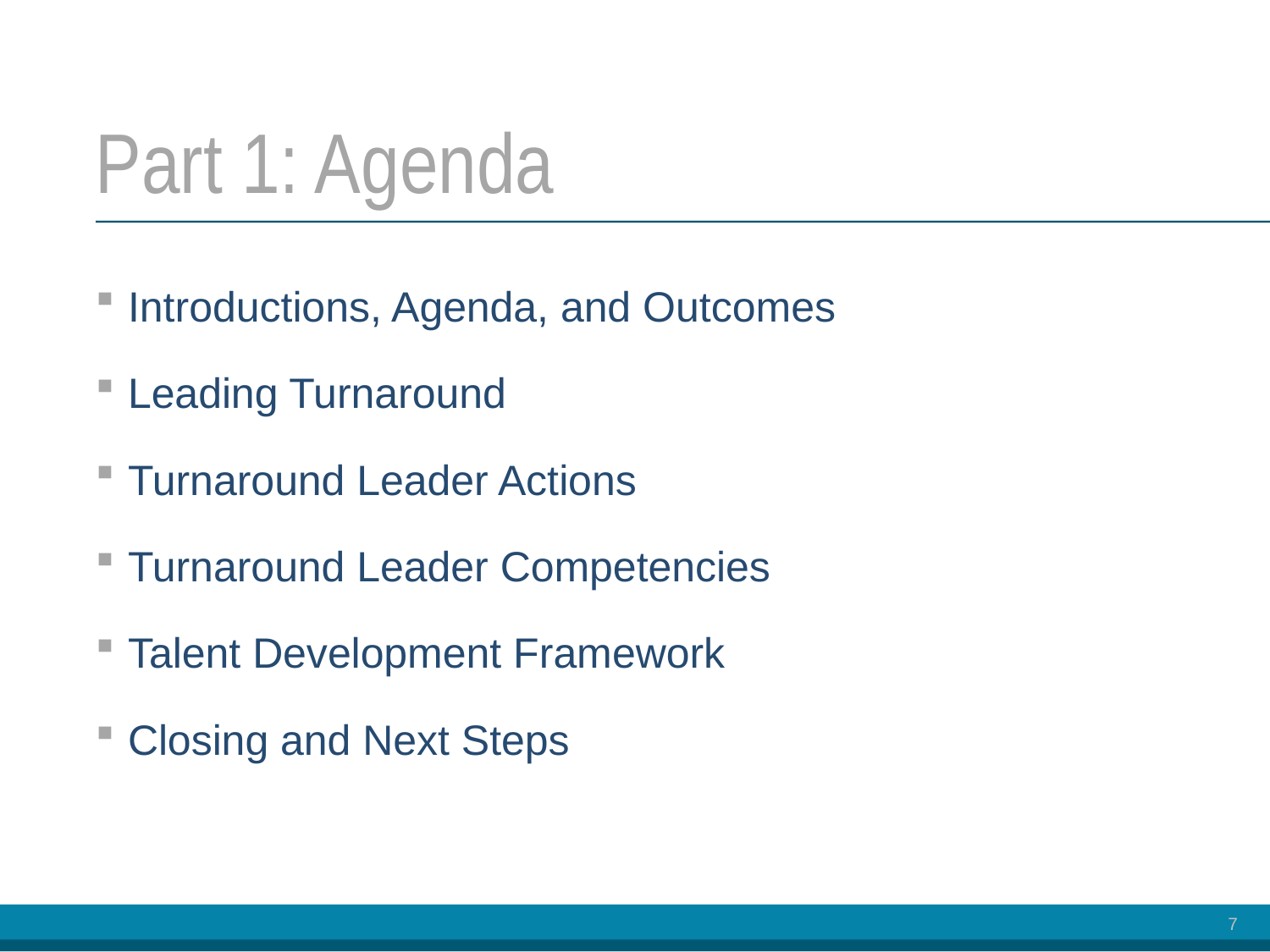

# Part 1: Agenda
Introductions, Agenda, and Outcomes
Leading Turnaround
Turnaround Leader Actions
Turnaround Leader Competencies
Talent Development Framework
Closing and Next Steps
7